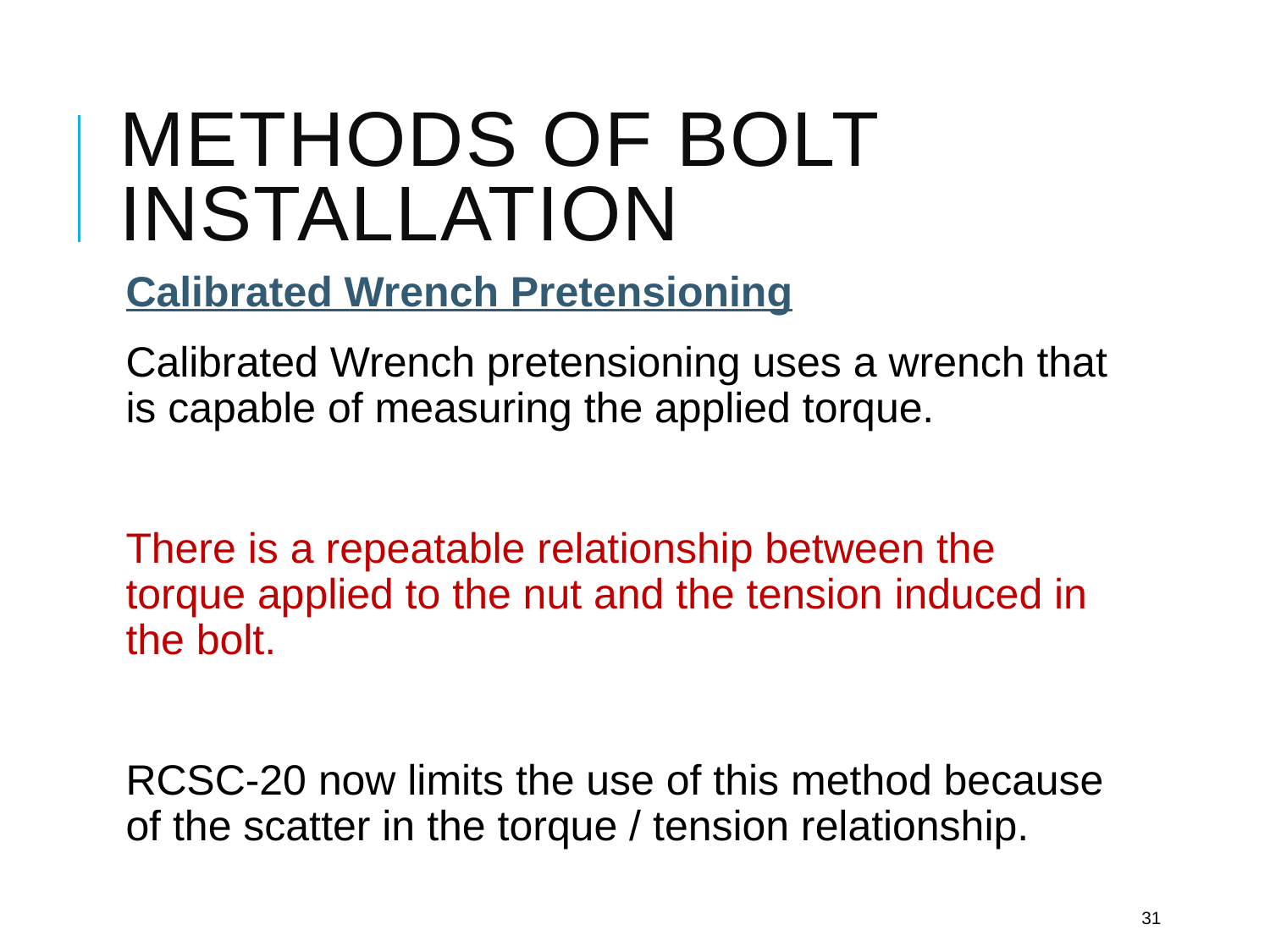

# Methods of bolt installation
Calibrated Wrench Pretensioning
Calibrated Wrench pretensioning uses a wrench that is capable of measuring the applied torque.

There is a repeatable relationship between the torque applied to the nut and the tension induced in the bolt.

RCSC-20 now limits the use of this method because of the scatter in the torque / tension relationship.

31